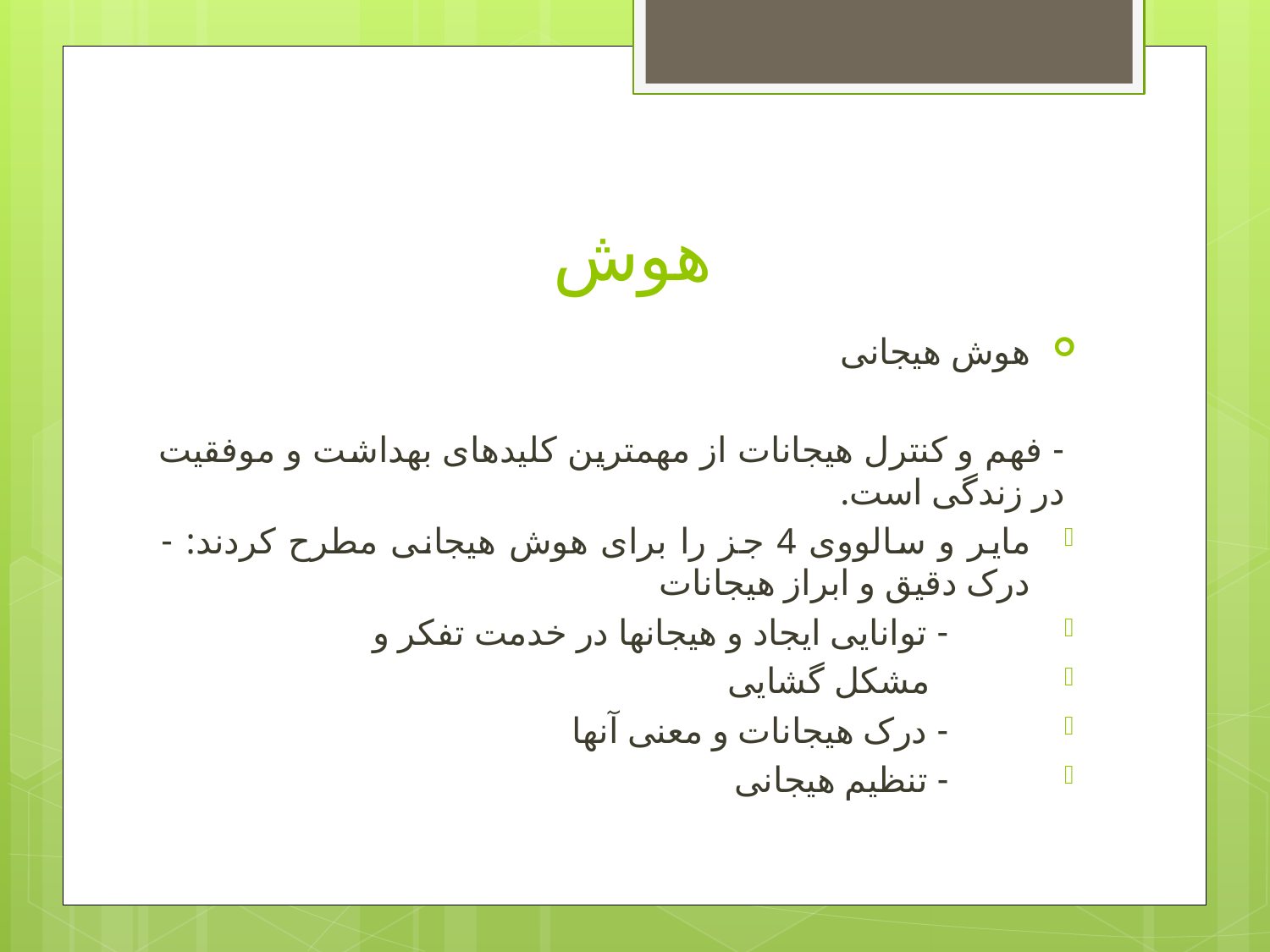

# هوش
هوش هیجانی

- فهم و کنترل هیجانات از مهمترین کلیدهای بهداشت و موفقیت در زندگی است.
مایر و سالووی 4 جز را برای هوش هیجانی مطرح کردند: - درک دقیق و ابراز هیجانات
         - توانایی ایجاد و هیجانها در خدمت تفکر و
           مشکل گشایی
         - درک هیجانات و معنی آنها
         - تنظیم هیجانی